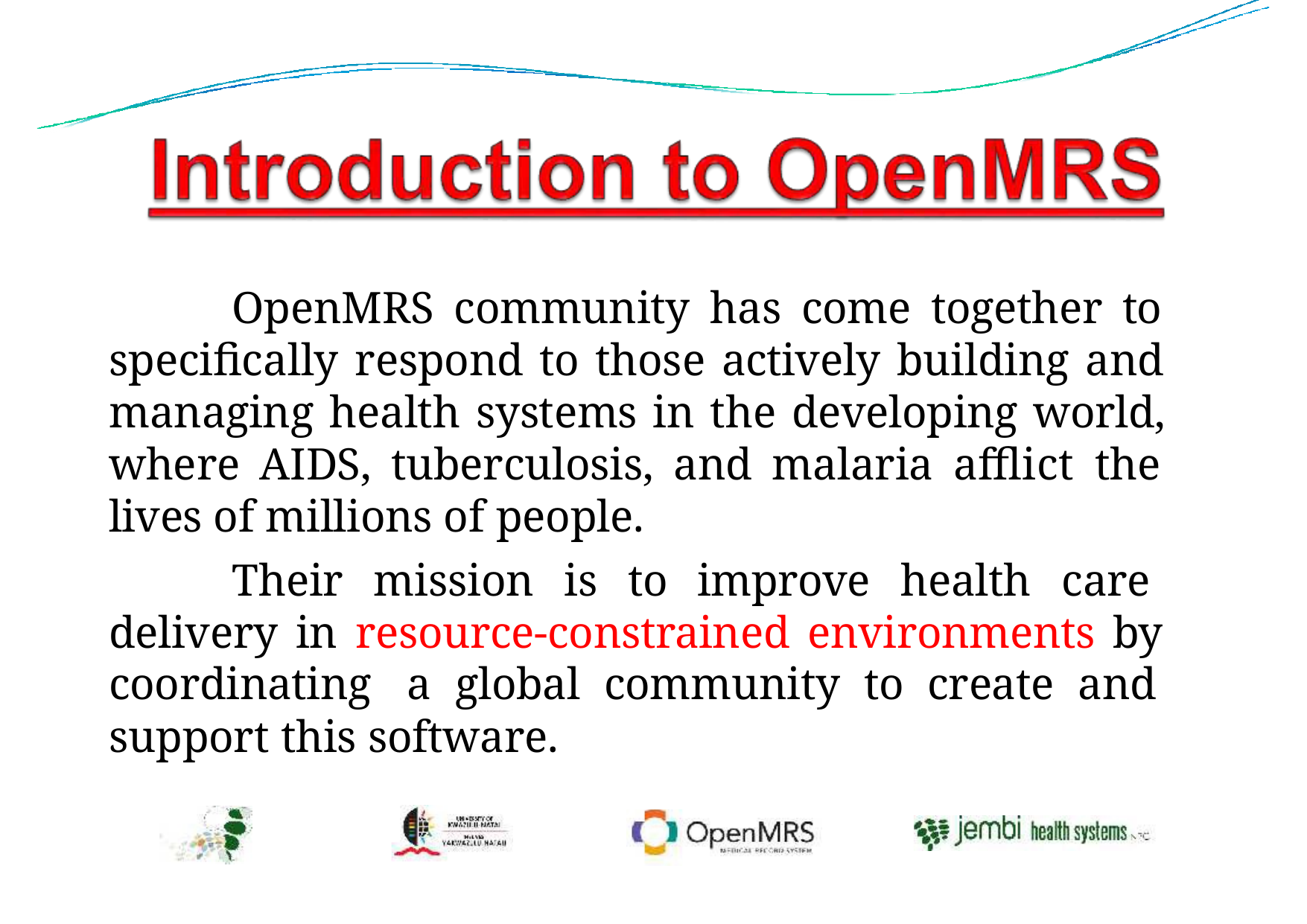

OpenMRS community has come together to  specifically respond to those actively building and  managing health systems in the developing world,  where AIDS, tuberculosis, and malaria afflict the  lives of millions of people.
Their mission is to improve health care  delivery in resource-constrained environments by  coordinating a global community to create and  support this software.